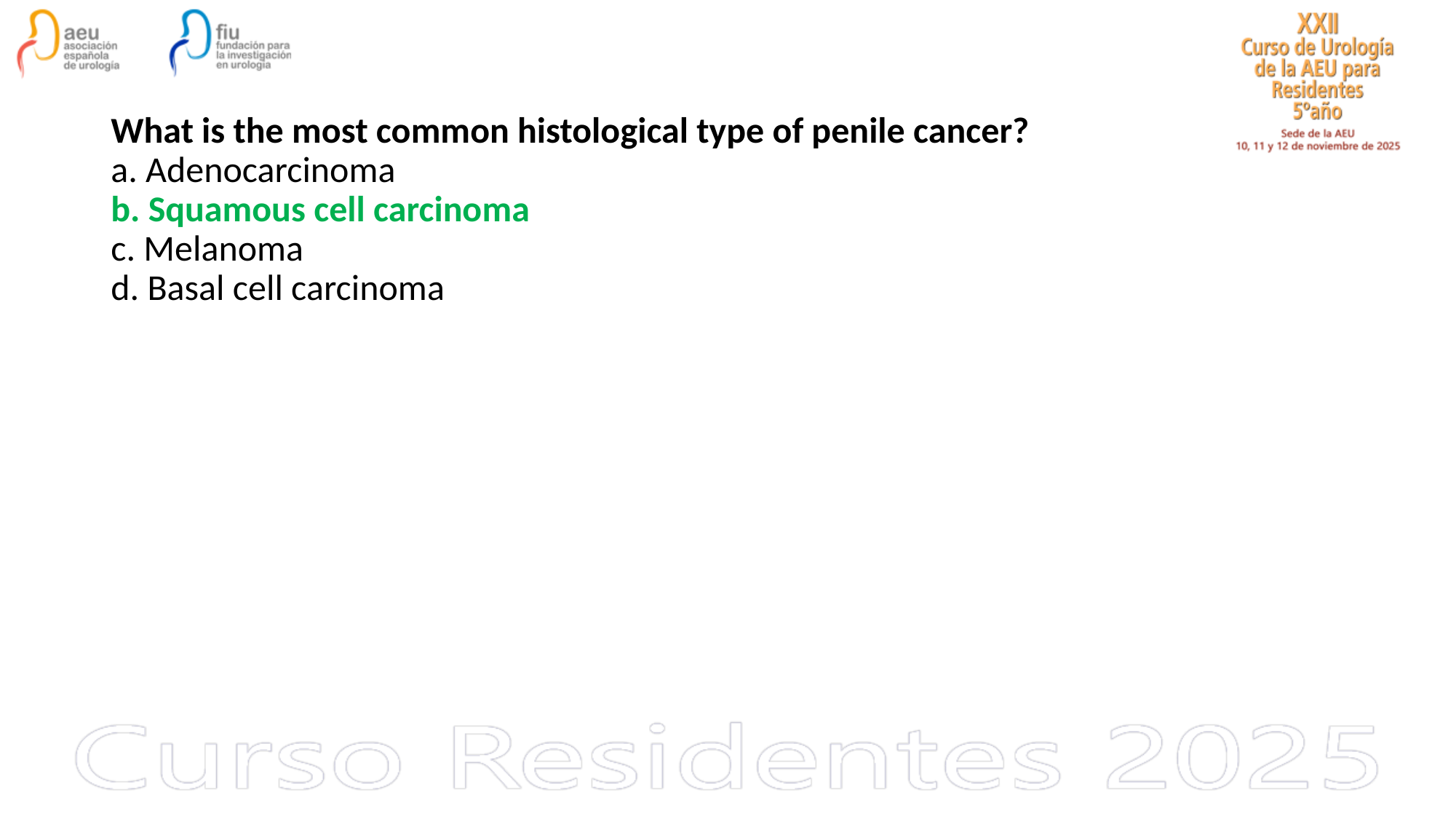

What is the most common histological type of penile cancer?
a. Adenocarcinoma
b. Squamous cell carcinoma
c. Melanoma
d. Basal cell carcinoma